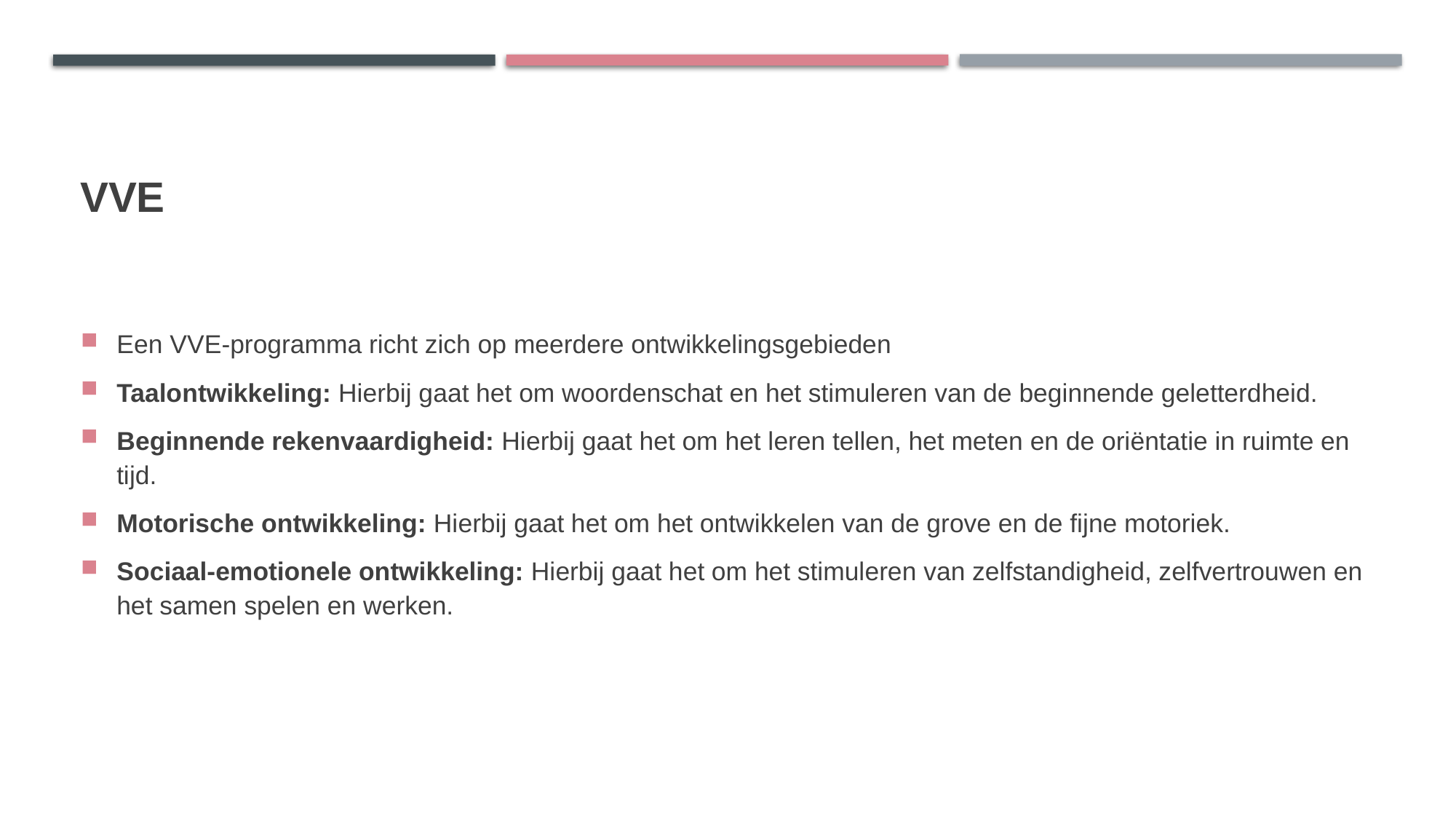

# VVE
Een VVE-programma richt zich op meerdere ontwikkelingsgebieden
Taalontwikkeling: Hierbij gaat het om woordenschat en het stimuleren van de beginnende geletterdheid.
Beginnende rekenvaardigheid: Hierbij gaat het om het leren tellen, het meten en de oriëntatie in ruimte en tijd.
Motorische ontwikkeling: Hierbij gaat het om het ontwikkelen van de grove en de fijne motoriek.
Sociaal-emotionele ontwikkeling: Hierbij gaat het om het stimuleren van zelfstandigheid, zelfvertrouwen en het samen spelen en werken.